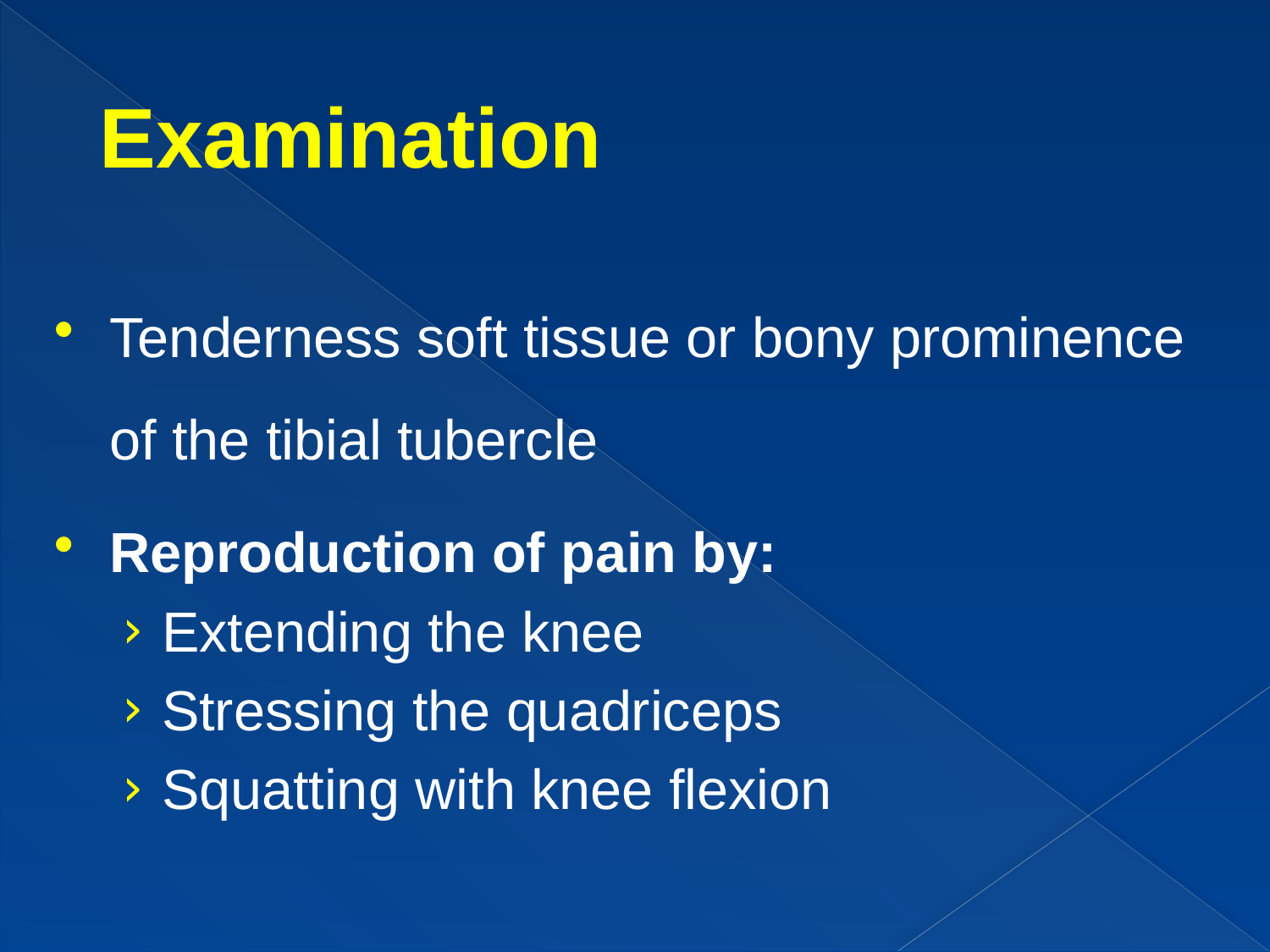

# Examination
Tenderness soft tissue or bony prominence of the tibial tubercle
Reproduction of pain by:
Extending the knee
Stressing the quadriceps
Squatting with knee flexion